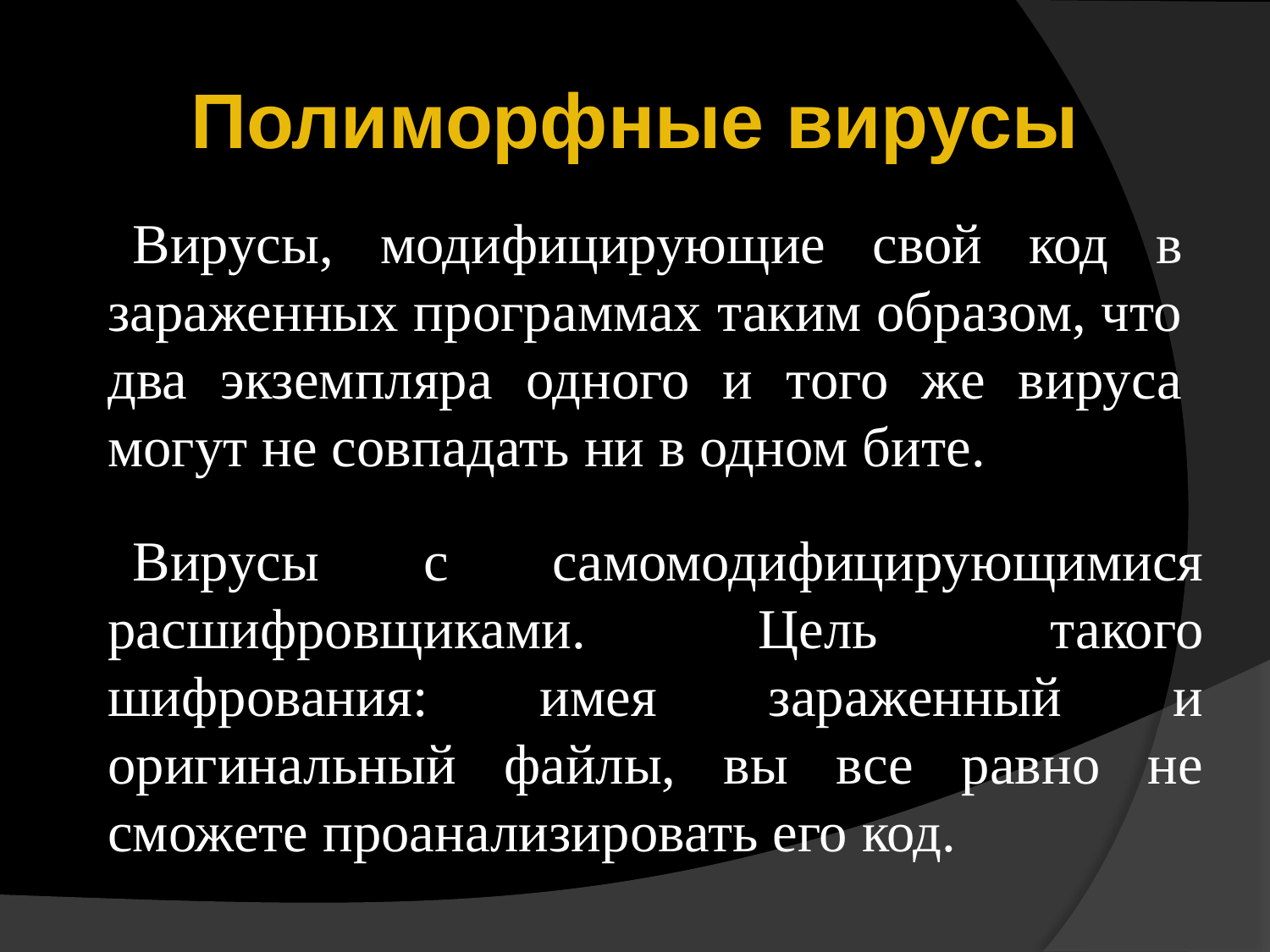

Полиморфные вирусы
Вирусы, модифицирующие свой код в зараженных программах таким образом, что два экземпляра одного и того же вируса могут не совпадать ни в одном бите.
Вирусы с самомодифицирующимися расшифровщиками. Цель такого шифрования: имея зараженный и оригинальный файлы, вы все равно не сможете проанализировать его код.